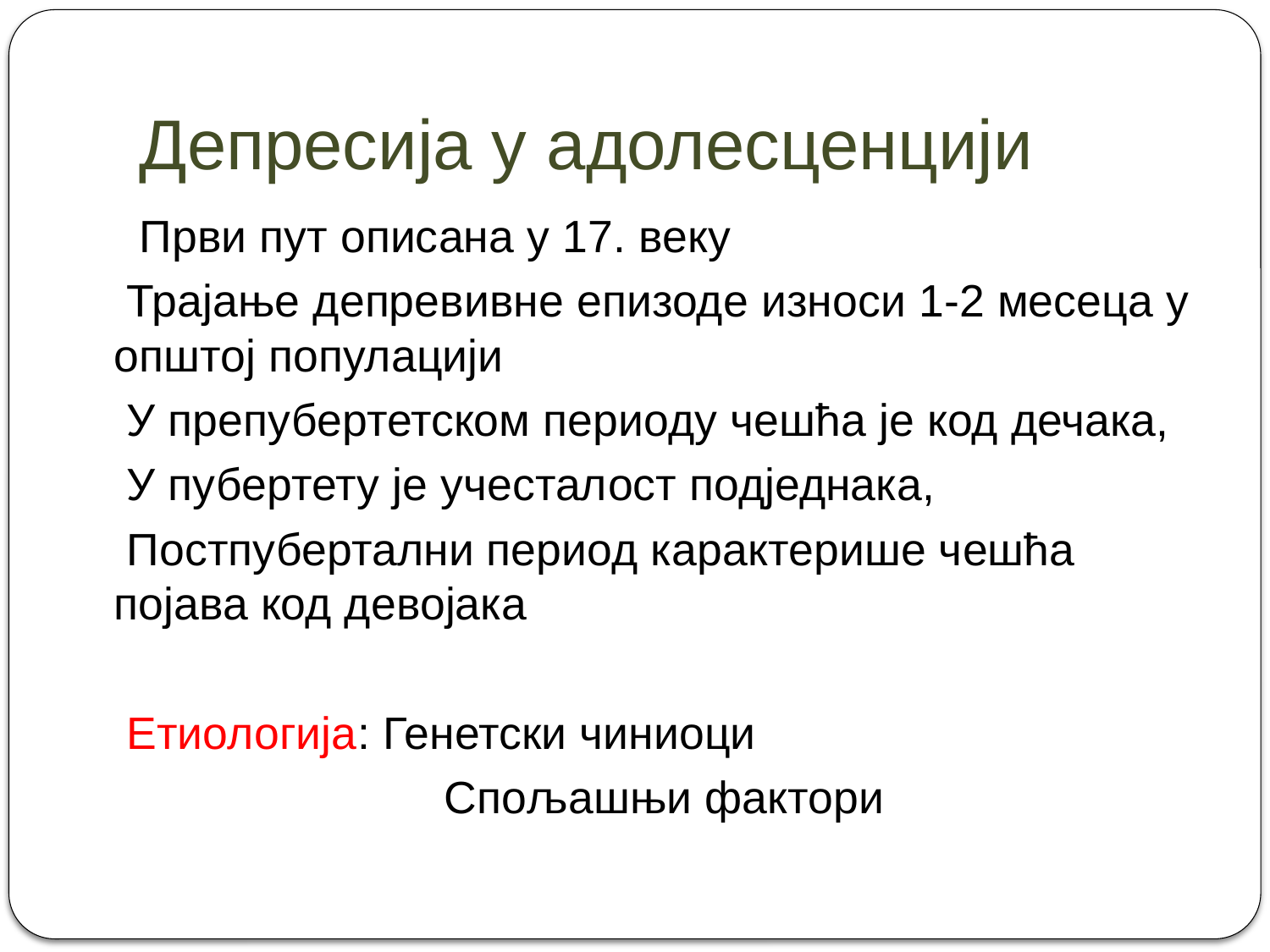

# Депресија у адолесценцији
     Први пут описана у 17. веку
    Трајање депревивне епизоде износи 1-2 месеца у општој популацији
    У препубертетском периоду чешћа је код дечака,
    У пубертету је учесталост подједнака,
    Постпубертални период карактерише чешћа појава код девојака

    Етиологија: Генетски чиниоци
                             Спољашњи фактори